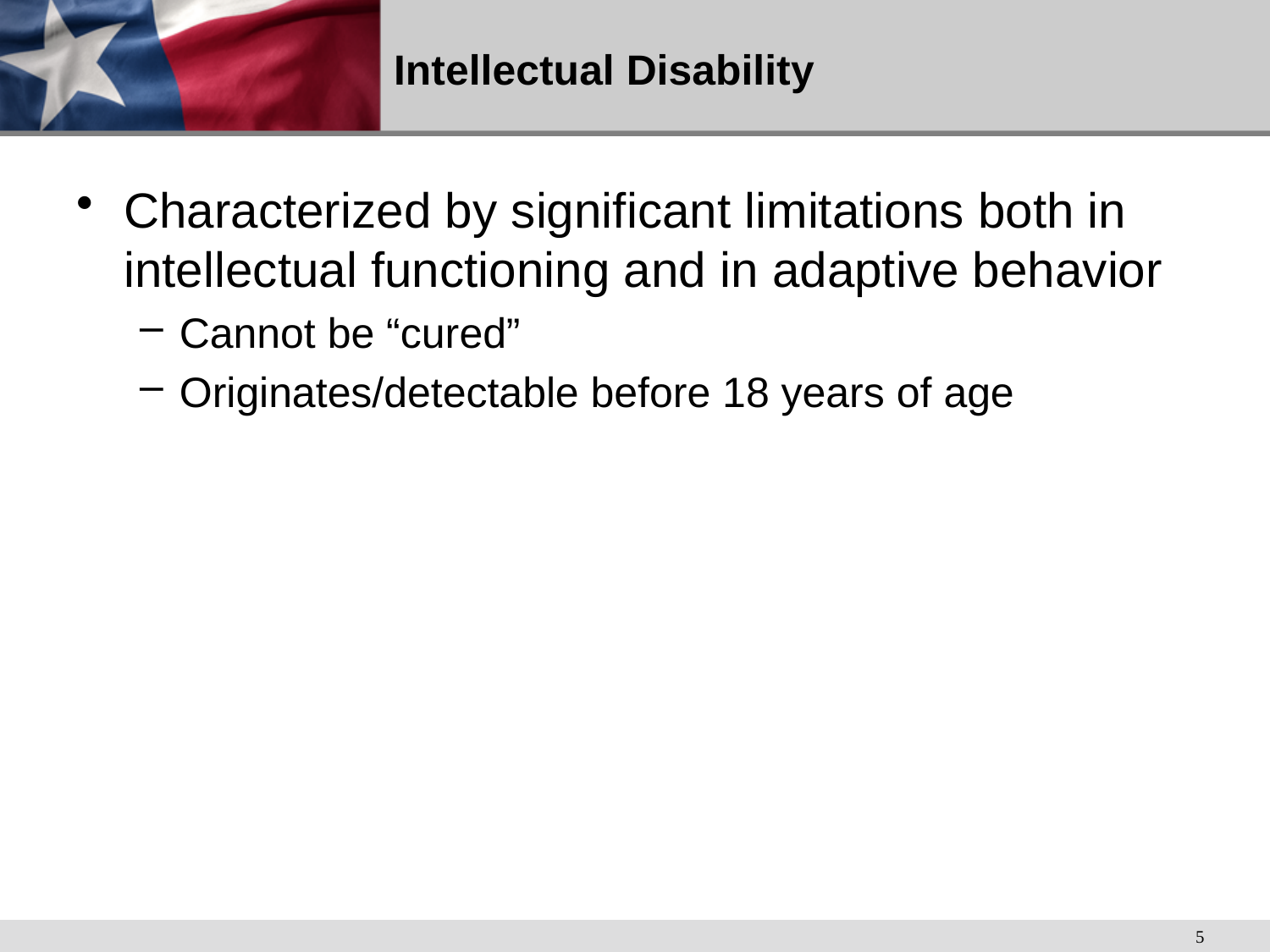

# Intellectual Disability
Characterized by significant limitations both in intellectual functioning and in adaptive behavior
Cannot be “cured”
Originates/detectable before 18 years of age

5